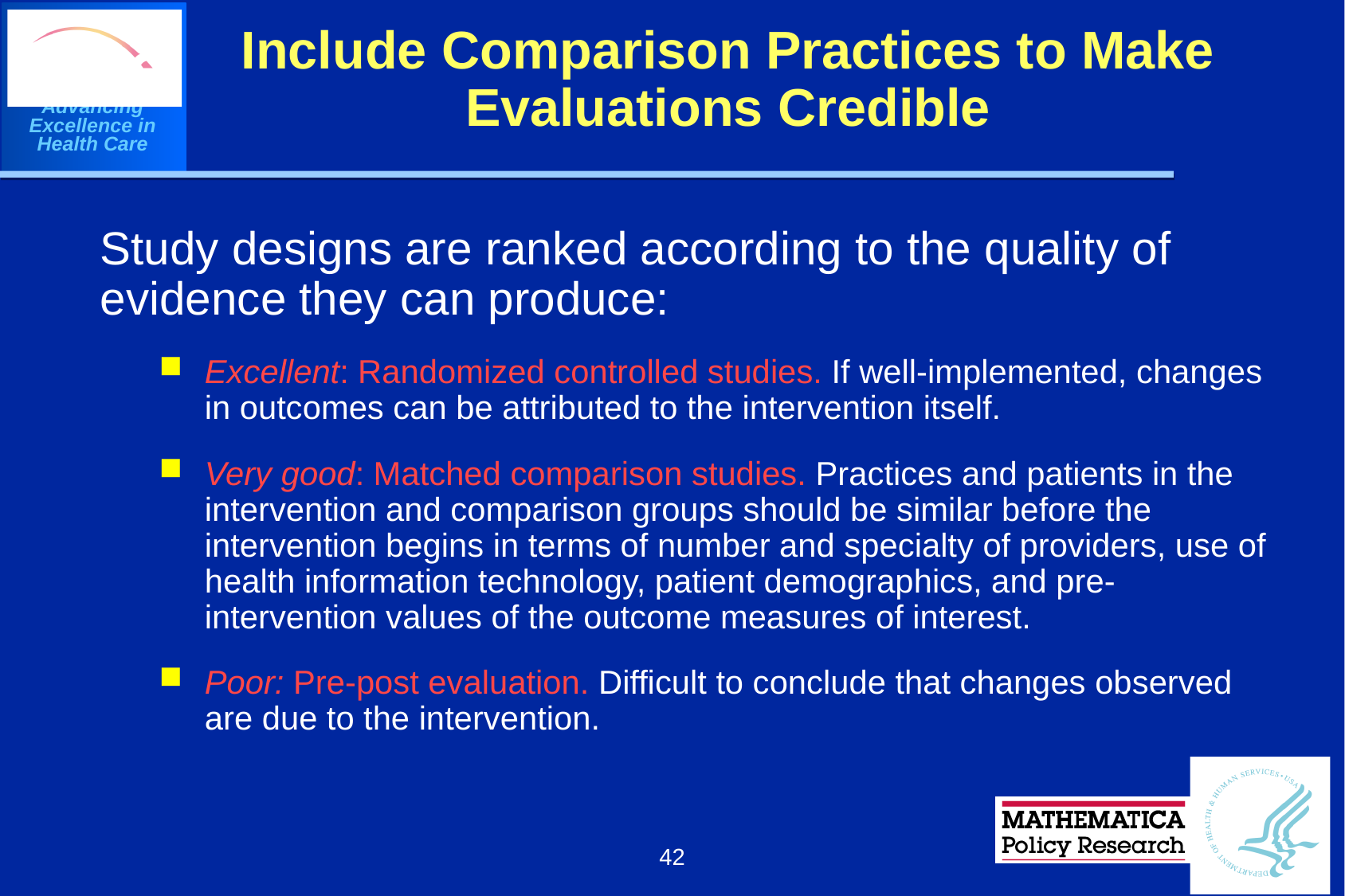

# Include Comparison Practices to Make Evaluations Credible
Study designs are ranked according to the quality of evidence they can produce:
Excellent: Randomized controlled studies. If well-implemented, changes in outcomes can be attributed to the intervention itself.
Very good: Matched comparison studies. Practices and patients in the intervention and comparison groups should be similar before the intervention begins in terms of number and specialty of providers, use of health information technology, patient demographics, and pre-intervention values of the outcome measures of interest.
Poor: Pre-post evaluation. Difficult to conclude that changes observed are due to the intervention.

42